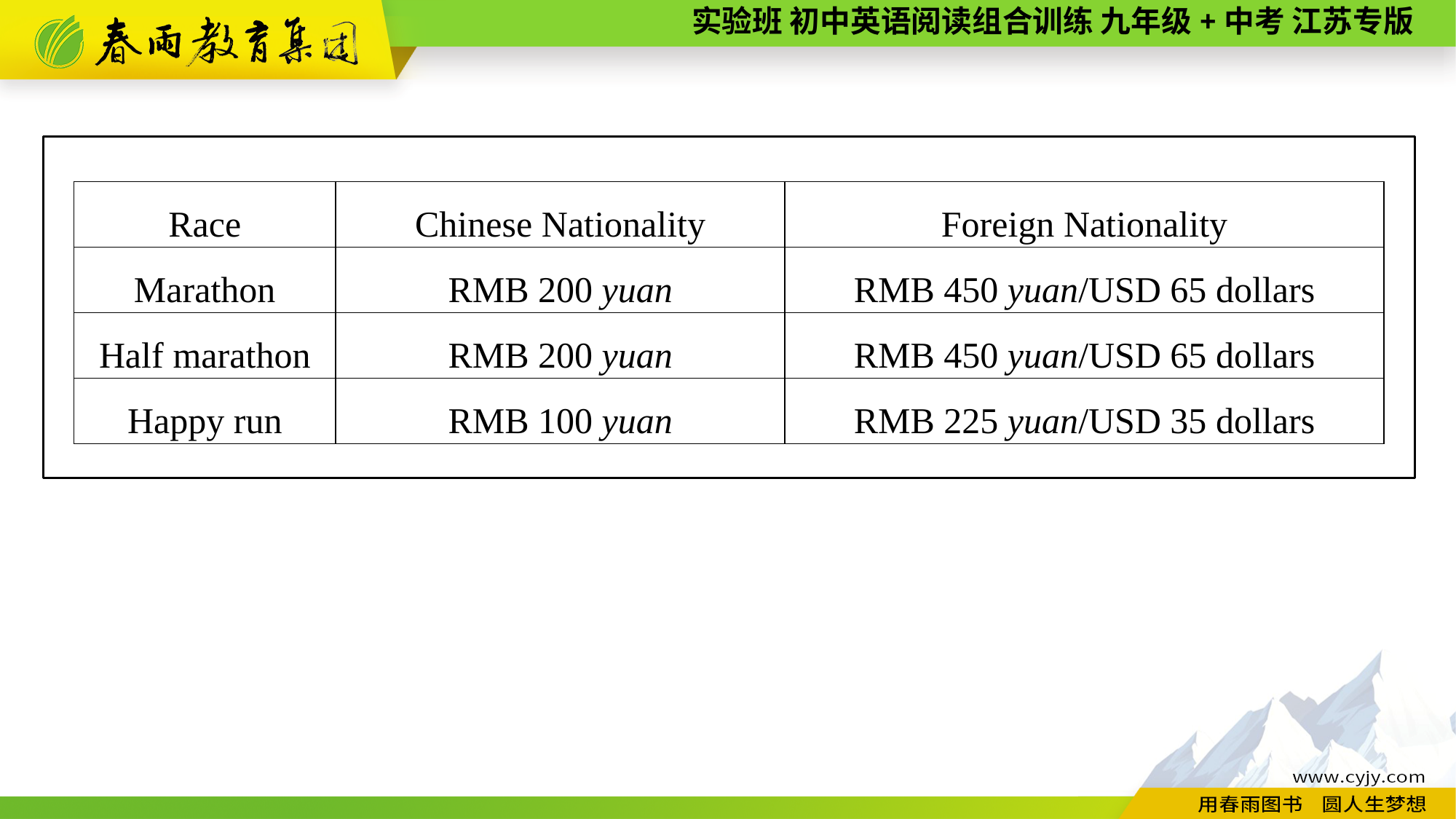

| Race | Chinese Nationality | Foreign Nationality |
| --- | --- | --- |
| Marathon | RMB 200 yuan | RMB 450 yuan/USD 65 dollars |
| Half marathon | RMB 200 yuan | RMB 450 yuan/USD 65 dollars |
| Happy run | RMB 100 yuan | RMB 225 yuan/USD 35 dollars |